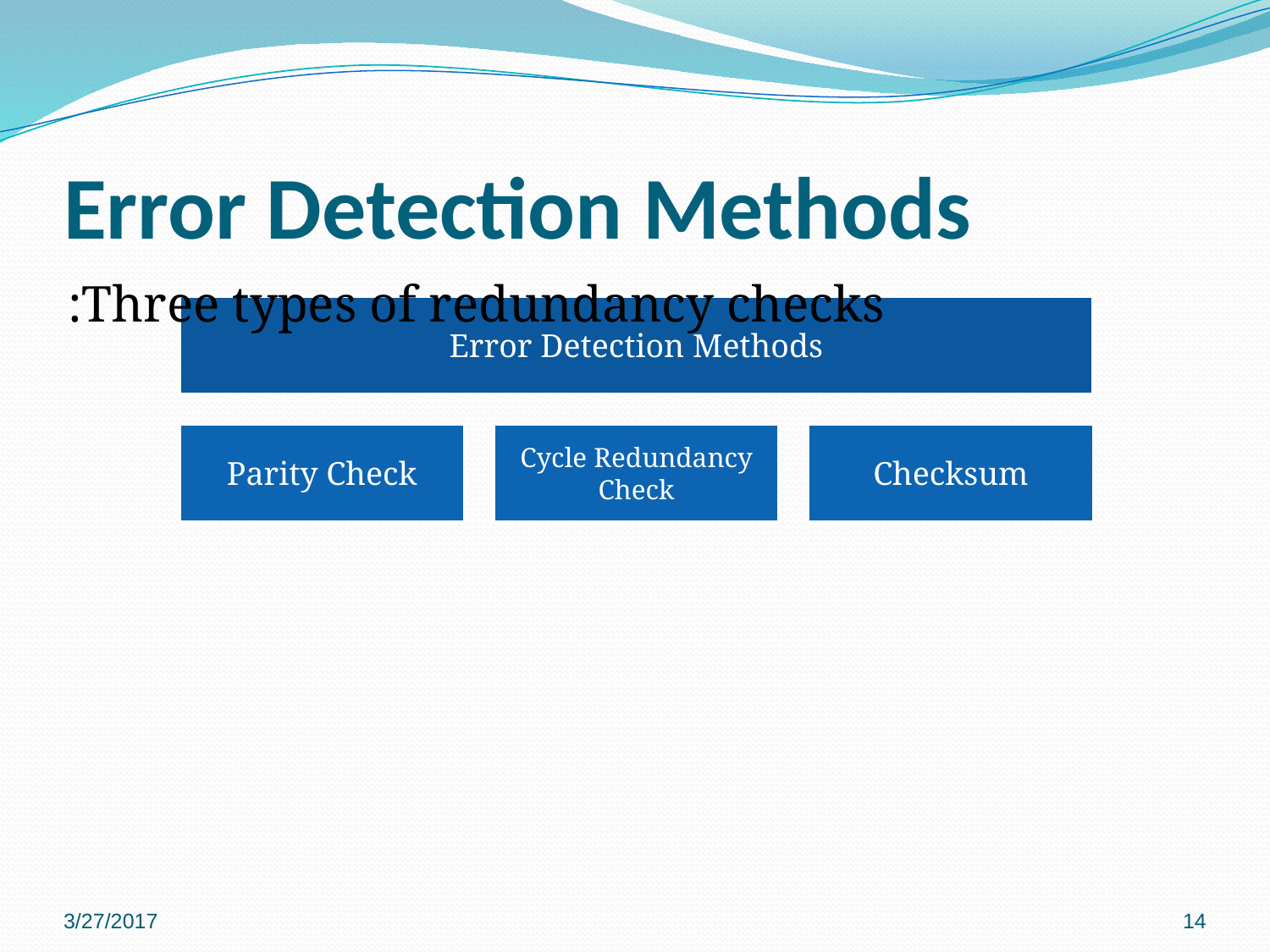

# Error Detection Methods
Three types of redundancy checks:
Parity Check
Cycle Redundancy Check
Checksum
Error Detection Methods
3/27/2017
14